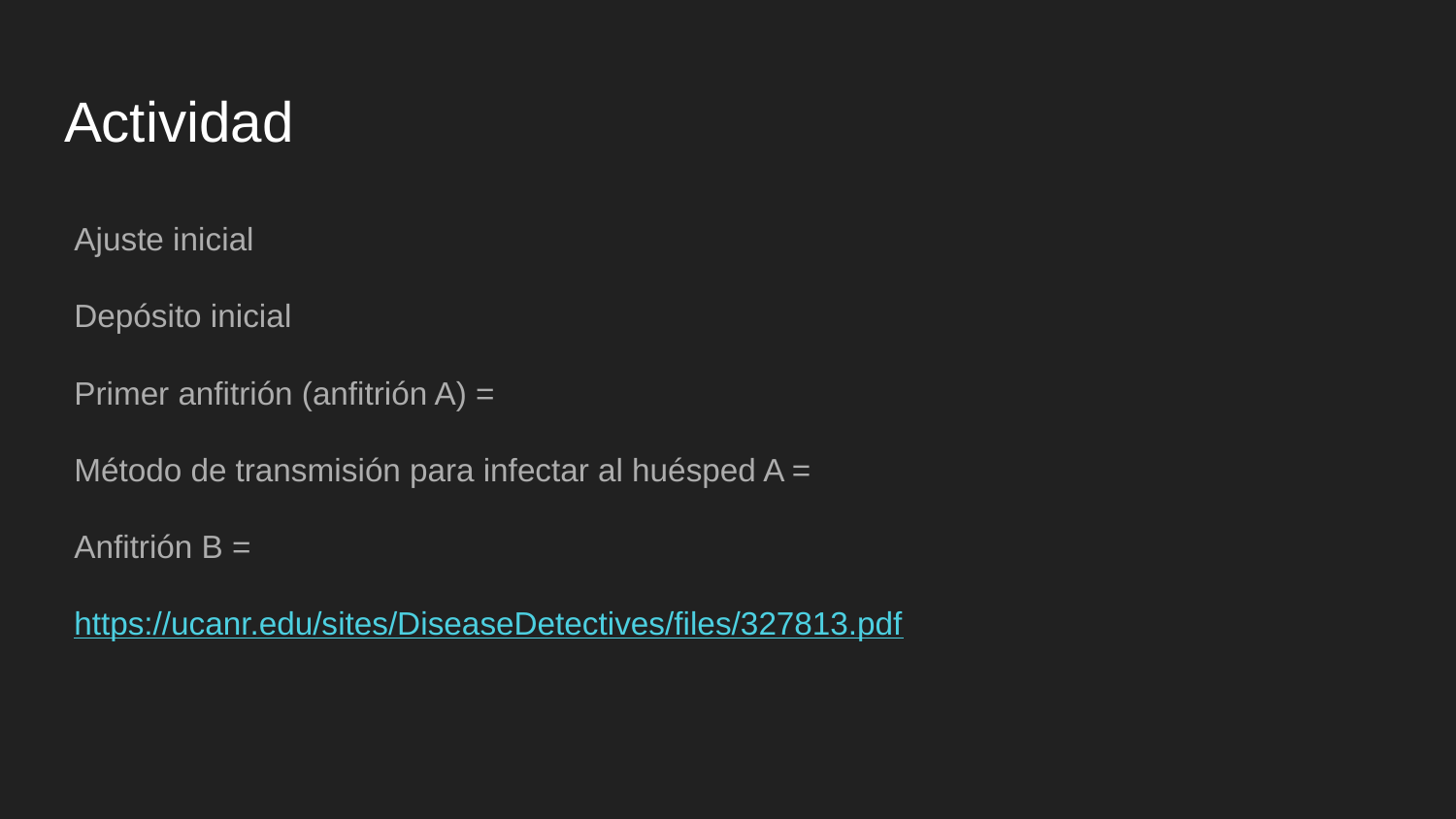

# Actividad
Ajuste inicial
Depósito inicial
Primer anfitrión (anfitrión A) =
Método de transmisión para infectar al huésped A =
Anfitrión B =
https://ucanr.edu/sites/DiseaseDetectives/files/327813.pdf